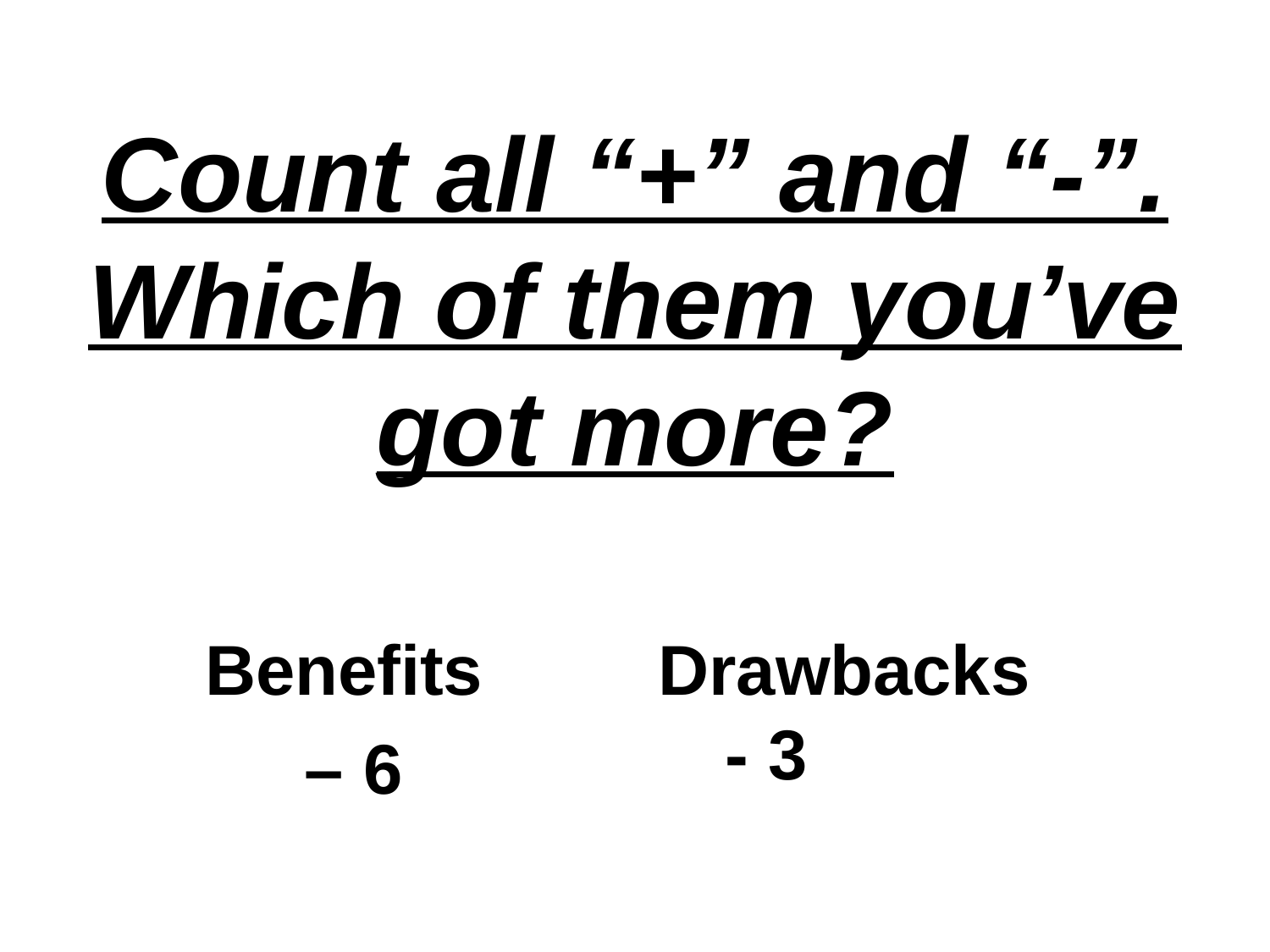

# Count all “+” and “-”. Which of them you’ve got more?

Benefits
 – 6

Drawbacks          - 3